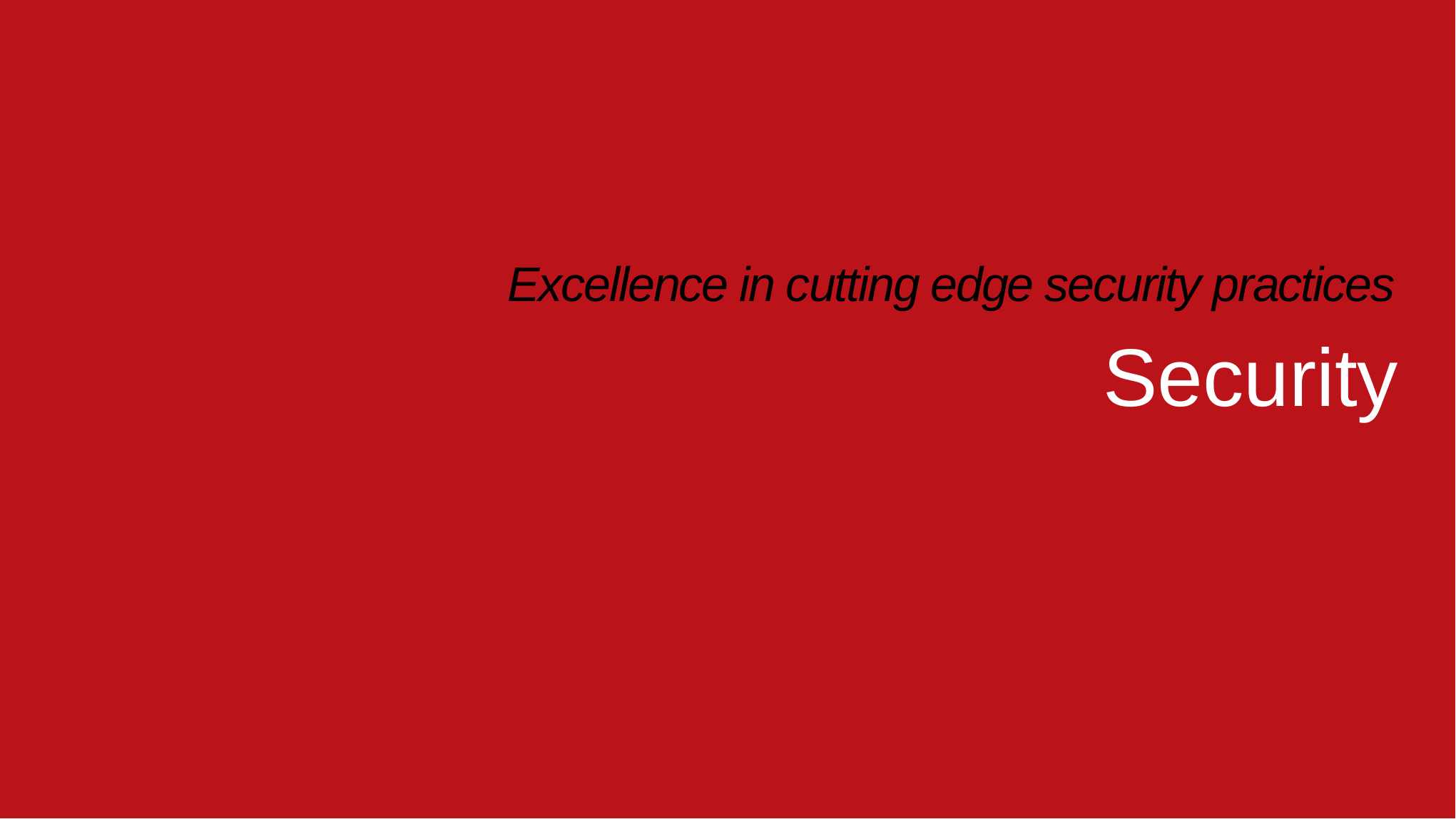

# Excellence in cutting edge security practices
Security